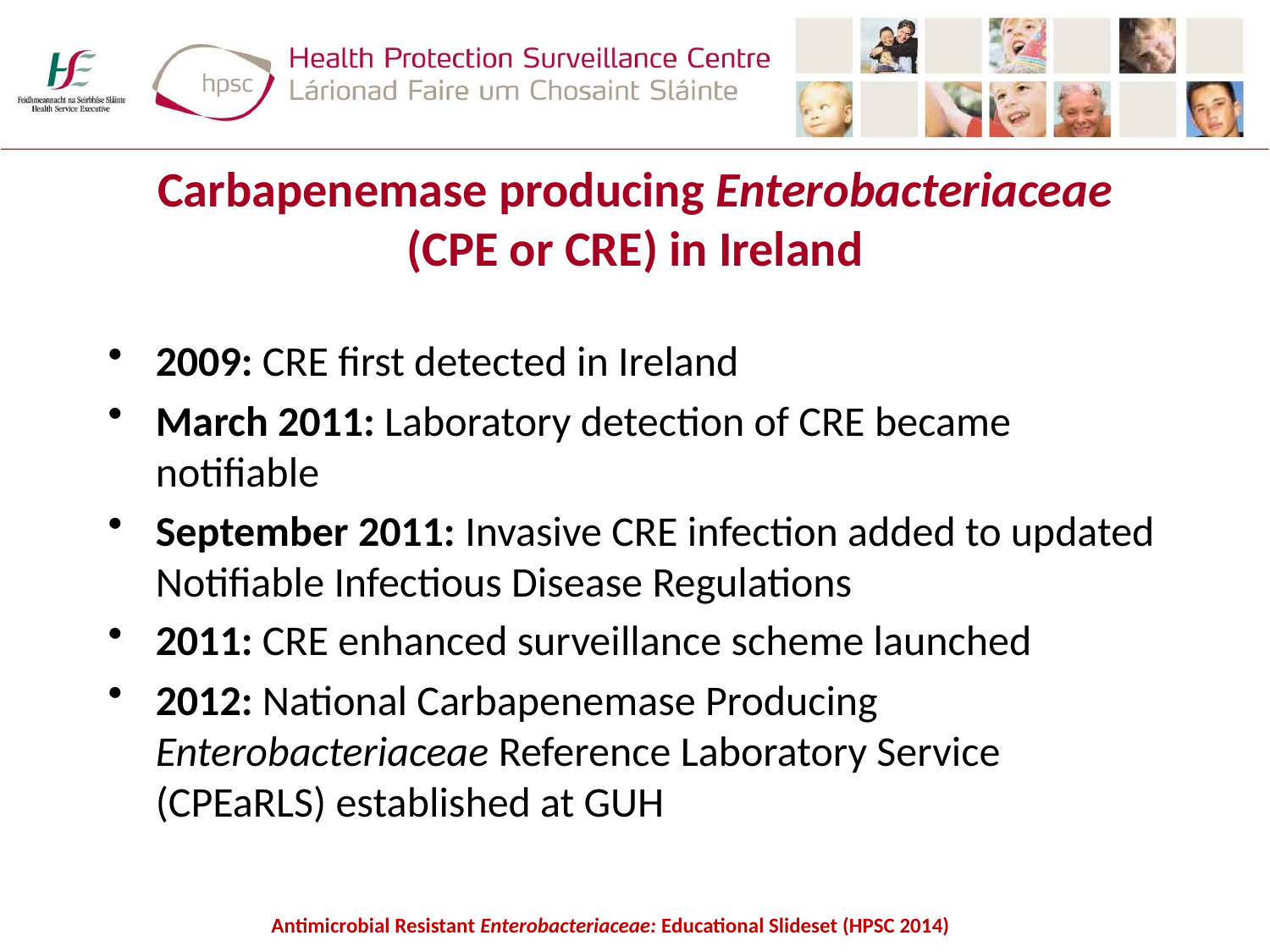

# Carbapenemase producing Enterobacteriaceae (CPE or CRE) in Ireland
2009: CRE first detected in Ireland
March 2011: Laboratory detection of CRE became notifiable
September 2011: Invasive CRE infection added to updated Notifiable Infectious Disease Regulations
2011: CRE enhanced surveillance scheme launched
2012: National Carbapenemase Producing Enterobacteriaceae Reference Laboratory Service (CPEaRLS) established at GUH
Antimicrobial Resistant Enterobacteriaceae: Educational Slideset (HPSC 2014)